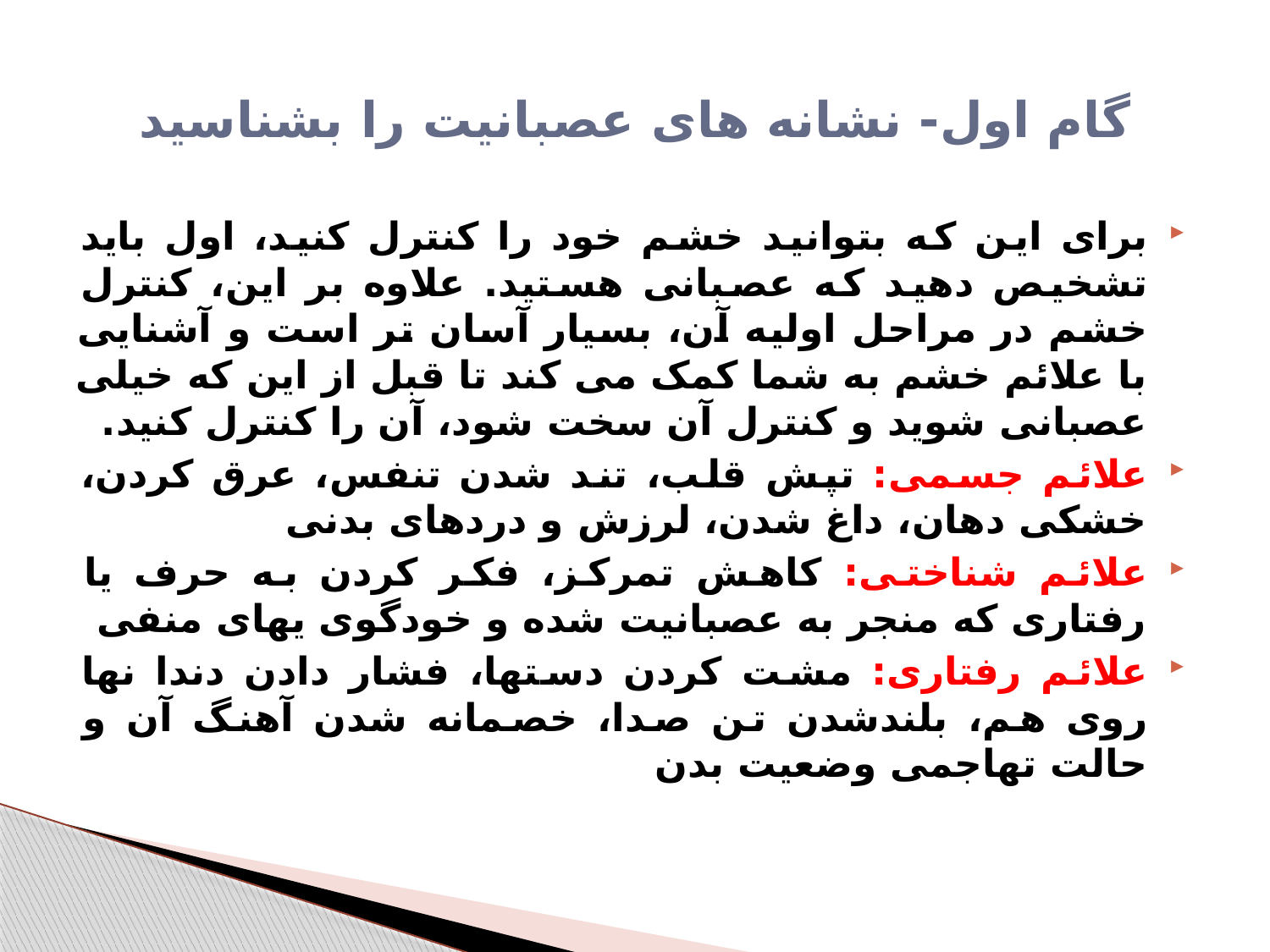

# گام اول- نشانه های عصبانیت را بشناسید
برای این که بتوانید خشم خود را کنترل کنید، اول باید تشخیص دهید که عصبانی هستید. علاوه بر این، کنترل خشم در مراحل اولیه آن، بسیار آسان تر است و آشنایی با علائم خشم به شما کمک می کند تا قبل از این که خیلی عصبانی شوید و کنترل آن سخت شود، آن را کنترل کنید.
علائم جسمی: تپش قلب، تند شدن تنفس، عرق کردن، خشکی دهان، داغ شدن، لرزش و دردهای بدنی
علائم شناختی: کاهش تمرکز، فکر کردن به حرف یا رفتاری که منجر به عصبانیت شده و خودگوی یهای منفی
علائم رفتاری: مشت کردن دستها، فشار دادن دندا نها روی هم، بلندشدن تن صدا، خصمانه شدن آهنگ آن و حالت تهاجمی وضعیت بدن